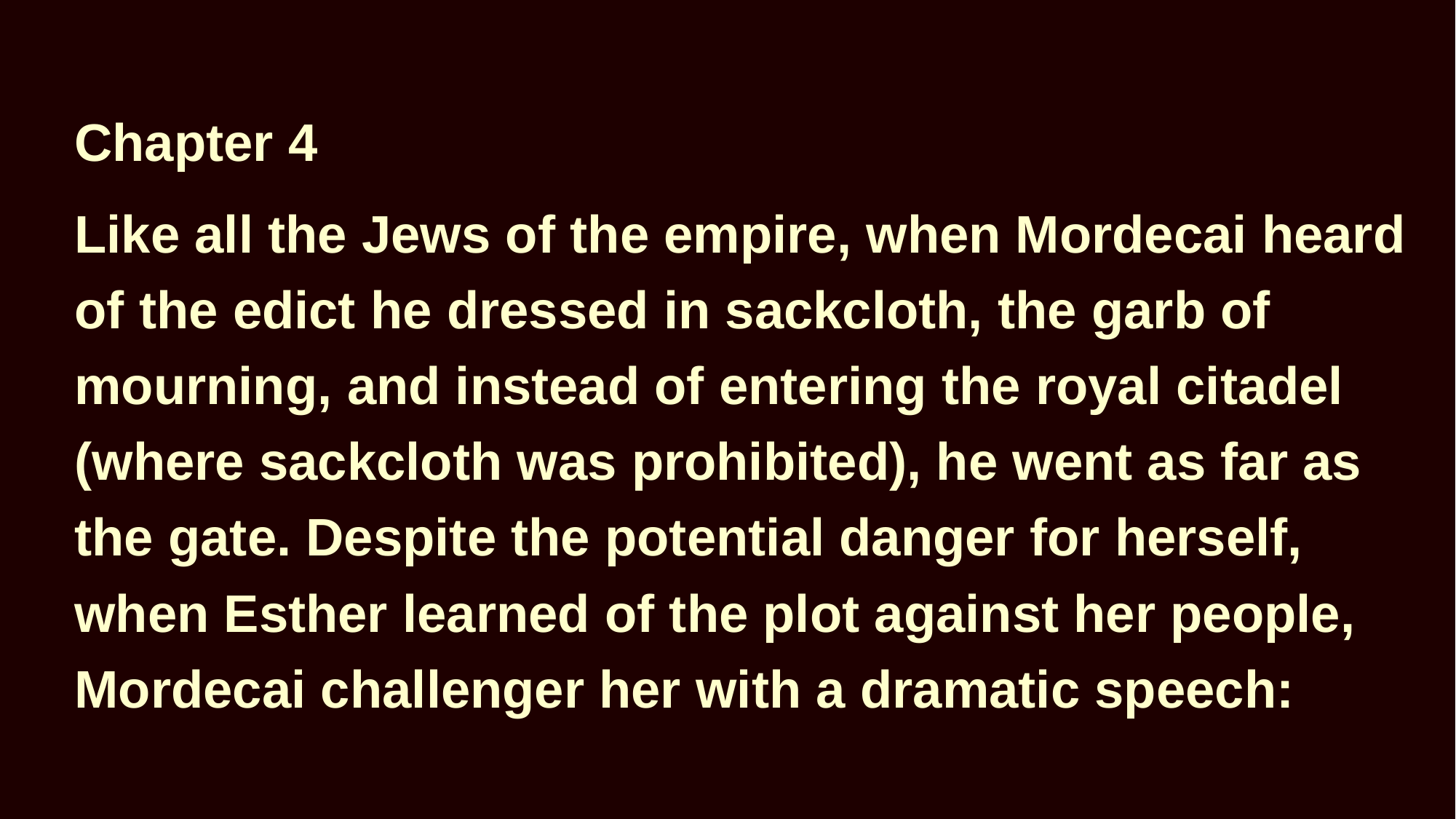

Chapter 4
Like all the Jews of the empire, when Mordecai heard of the edict he dressed in sackcloth, the garb of mourning, and instead of entering the royal citadel (where sackcloth was prohibited), he went as far as the gate. Despite the potential danger for herself, when Esther learned of the plot against her people, Mordecai challenger her with a dramatic speech: